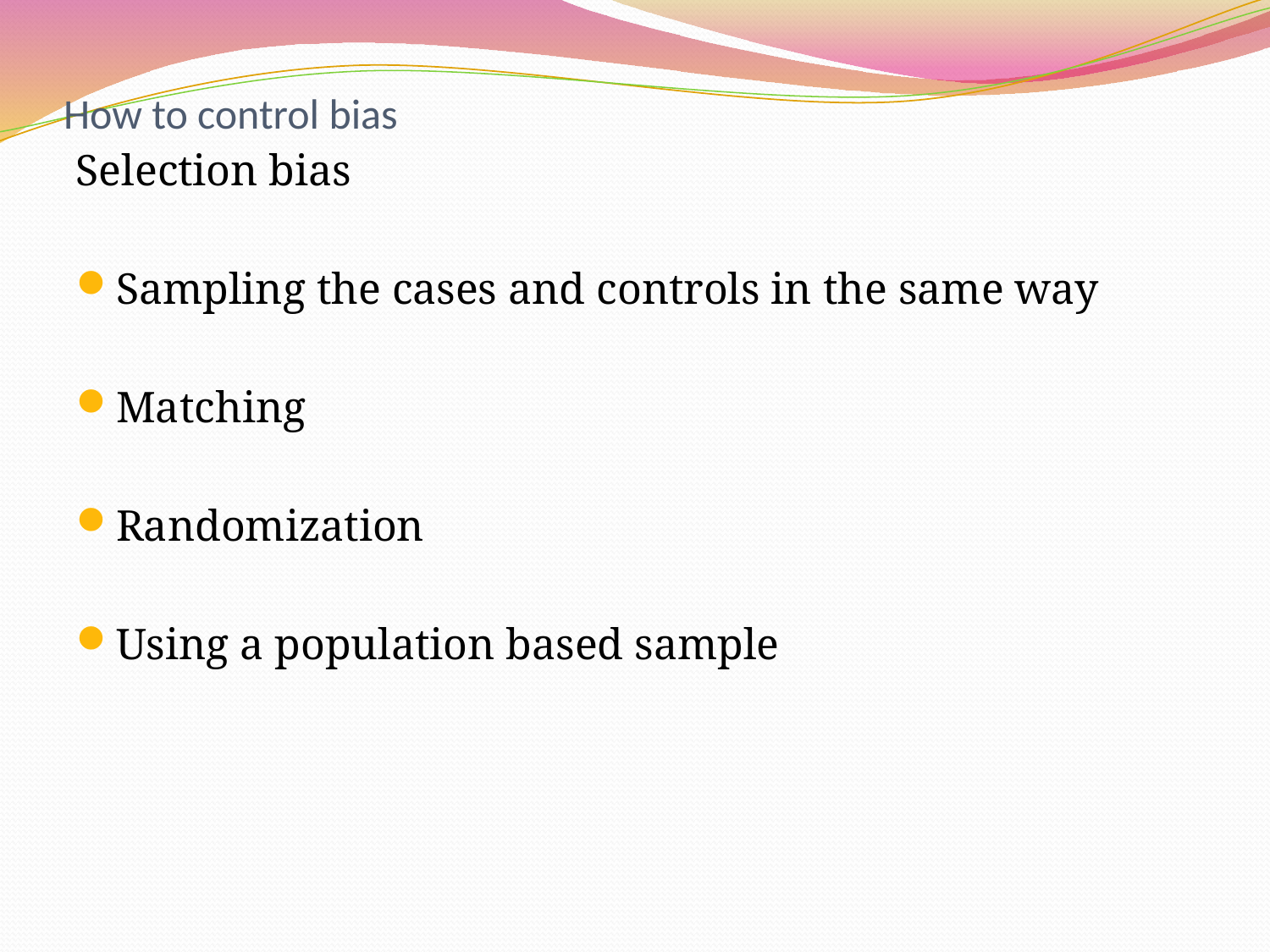

# How to control bias
Selection bias

Sampling the cases and controls in the same way

Matching

Randomization

Using a population based sample